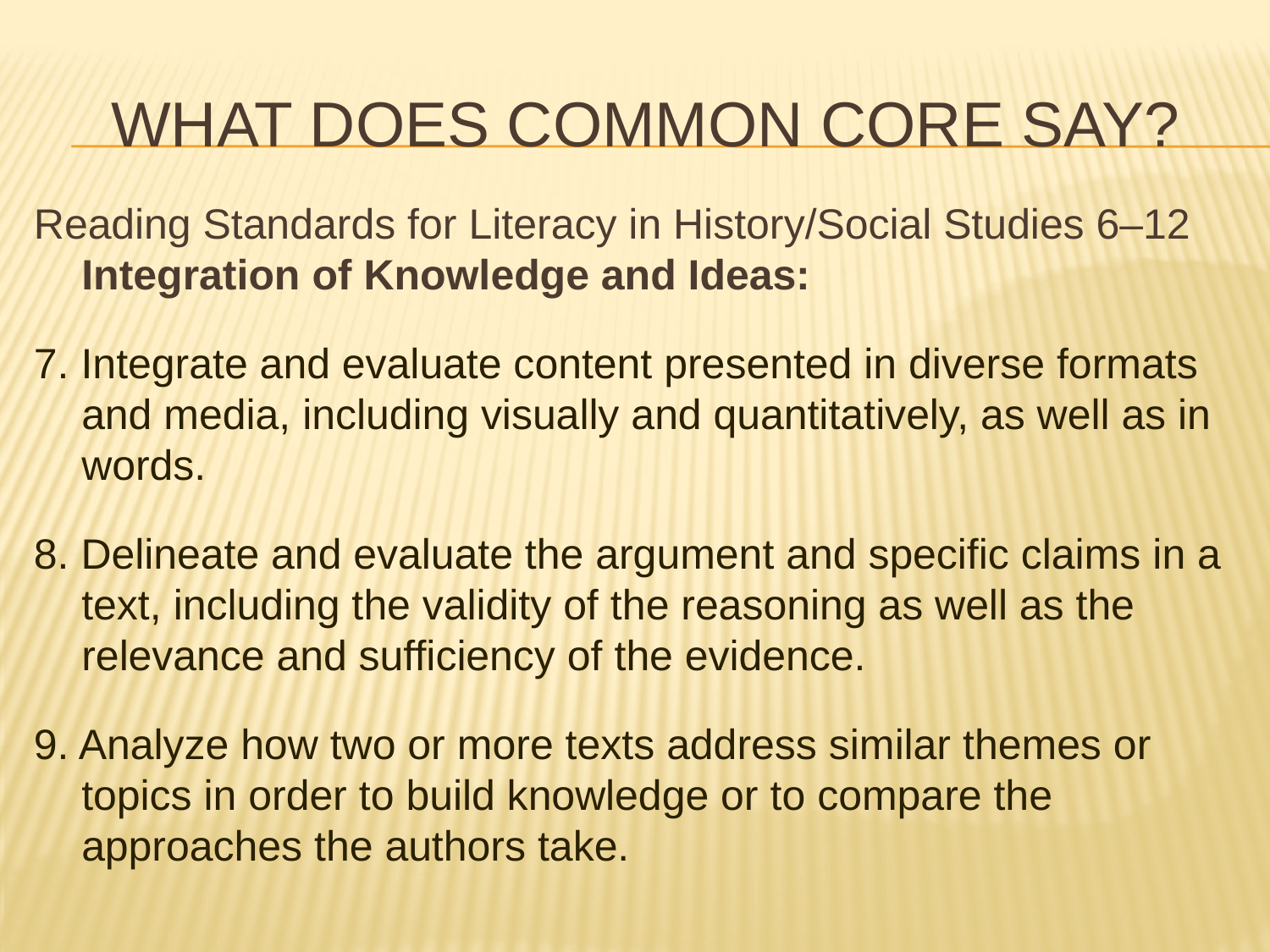

# What Does Common Core Say?
Reading Standards for Literacy in History/Social Studies 6–12 Integration of Knowledge and Ideas:

7. Integrate and evaluate content presented in diverse formats and media, including visually and quantitatively, as well as in words.

8. Delineate and evaluate the argument and specific claims in a text, including the validity of the reasoning as well as the relevance and sufficiency of the evidence.

9. Analyze how two or more texts address similar themes or topics in order to build knowledge or to compare the approaches the authors take.